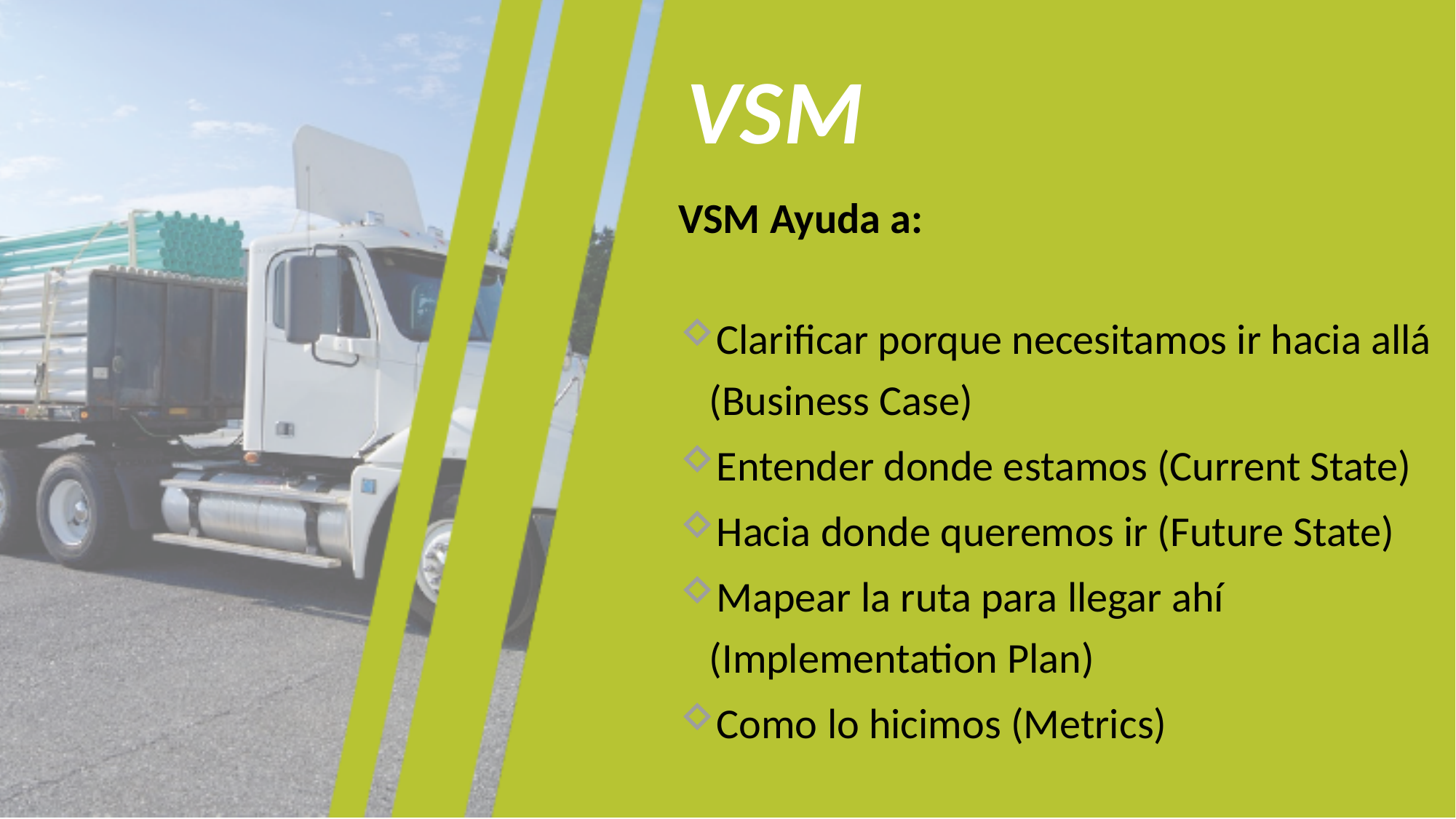

# VSM
VSM Ayuda a:

Clarificar porque necesitamos ir hacia allá (Business Case)
Entender donde estamos (Current State)
Hacia donde queremos ir (Future State)
Mapear la ruta para llegar ahí (Implementation Plan)
Como lo hicimos (Metrics)